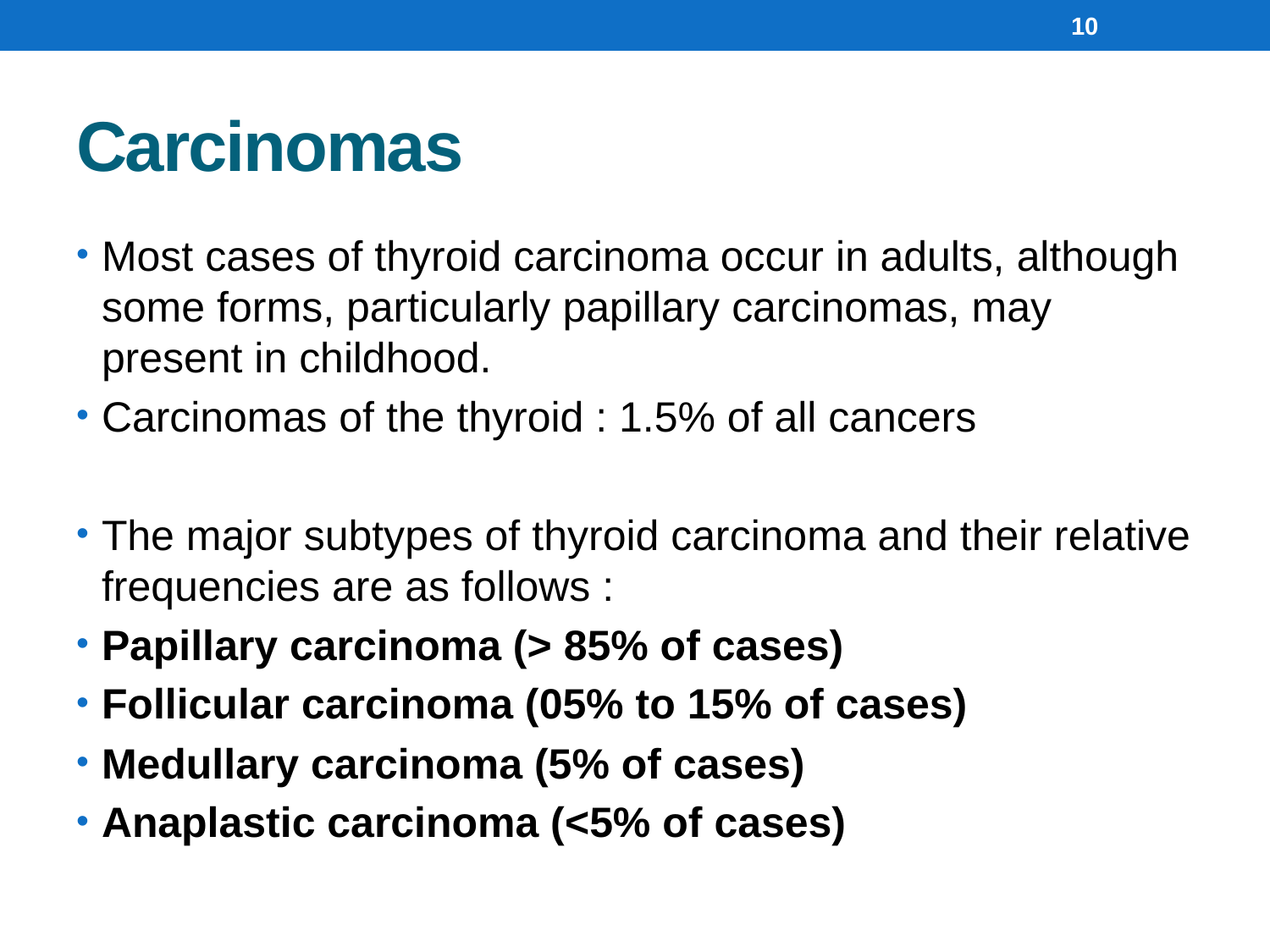

10
# Carcinomas
Most cases of thyroid carcinoma occur in adults, although some forms, particularly papillary carcinomas, may present in childhood.
Carcinomas of the thyroid : 1.5% of all cancers

The major subtypes of thyroid carcinoma and their relative frequencies are as follows :
Papillary carcinoma (> 85% of cases)
Follicular carcinoma (05% to 15% of cases)
Medullary carcinoma (5% of cases)
Anaplastic carcinoma (<5% of cases)